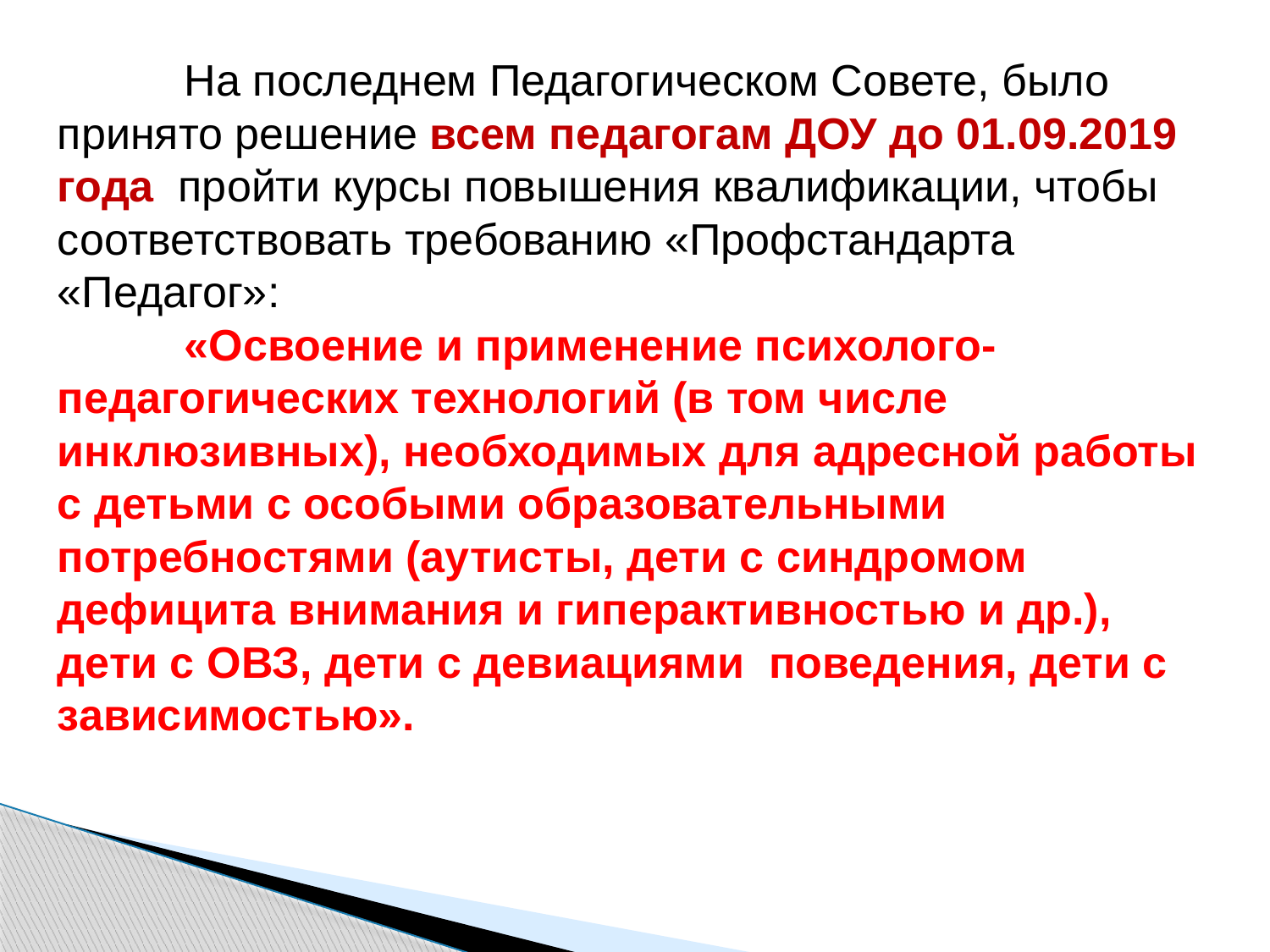

На последнем Педагогическом Совете, было принято решение всем педагогам ДОУ до 01.09.2019 года  пройти курсы повышения квалификации, чтобы  соответствовать требованию «Профстандарта «Педагог»:
	«Освоение и применение психолого-педагогических технологий (в том числе инклюзивных), необходимых для адресной работы с детьми с особыми образовательными потребностями (аутисты, дети с синдромом дефицита внимания и гиперактивностью и др.), дети с ОВЗ, дети с девиациями  поведения, дети с зависимостью».